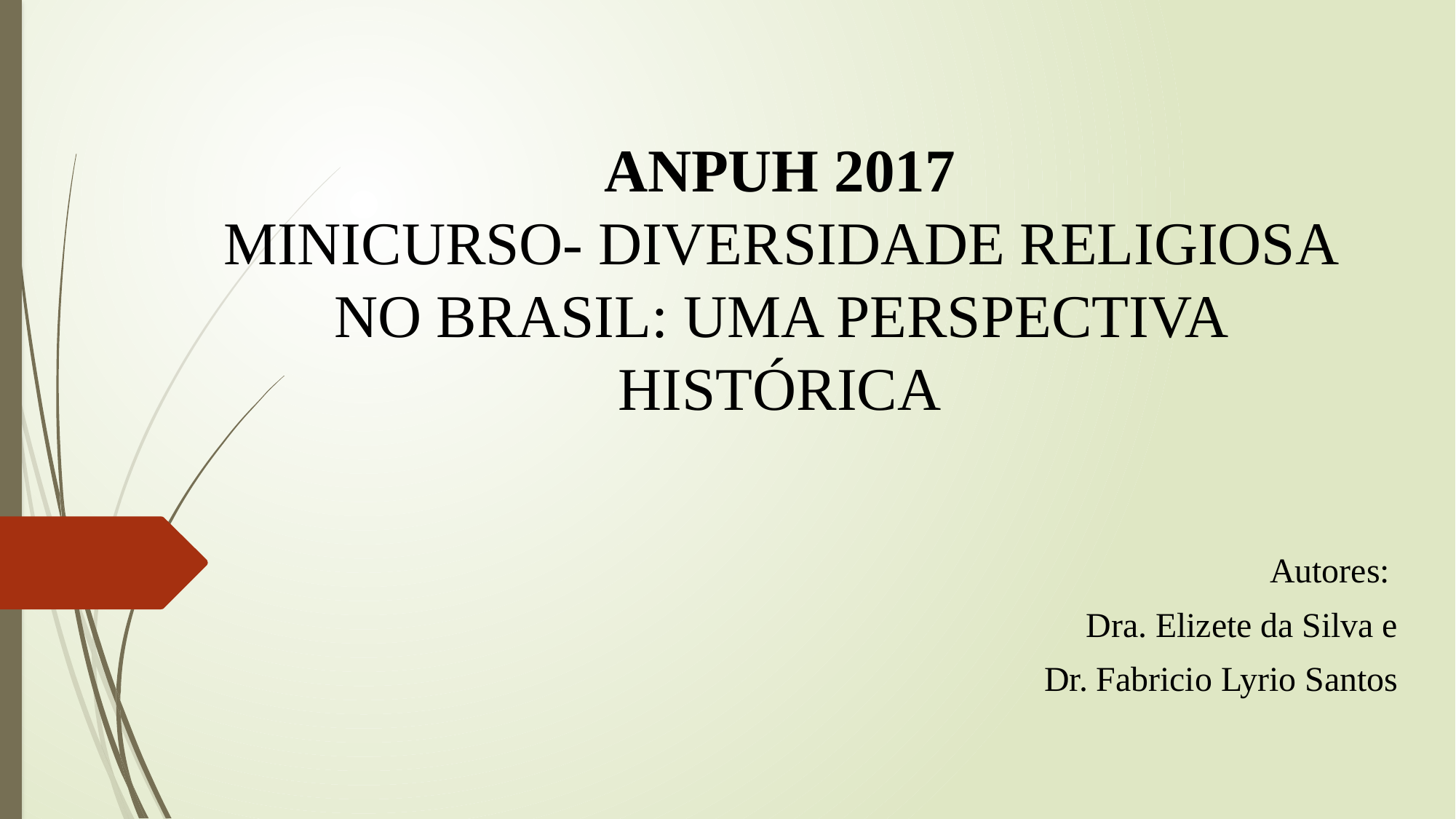

# ANPUH 2017 MINICURSO- DIVERSIDADE RELIGIOSA NO BRASIL: UMA PERSPECTIVA HISTÓRICA
Autores:
Dra. Elizete da Silva e
Dr. Fabricio Lyrio Santos